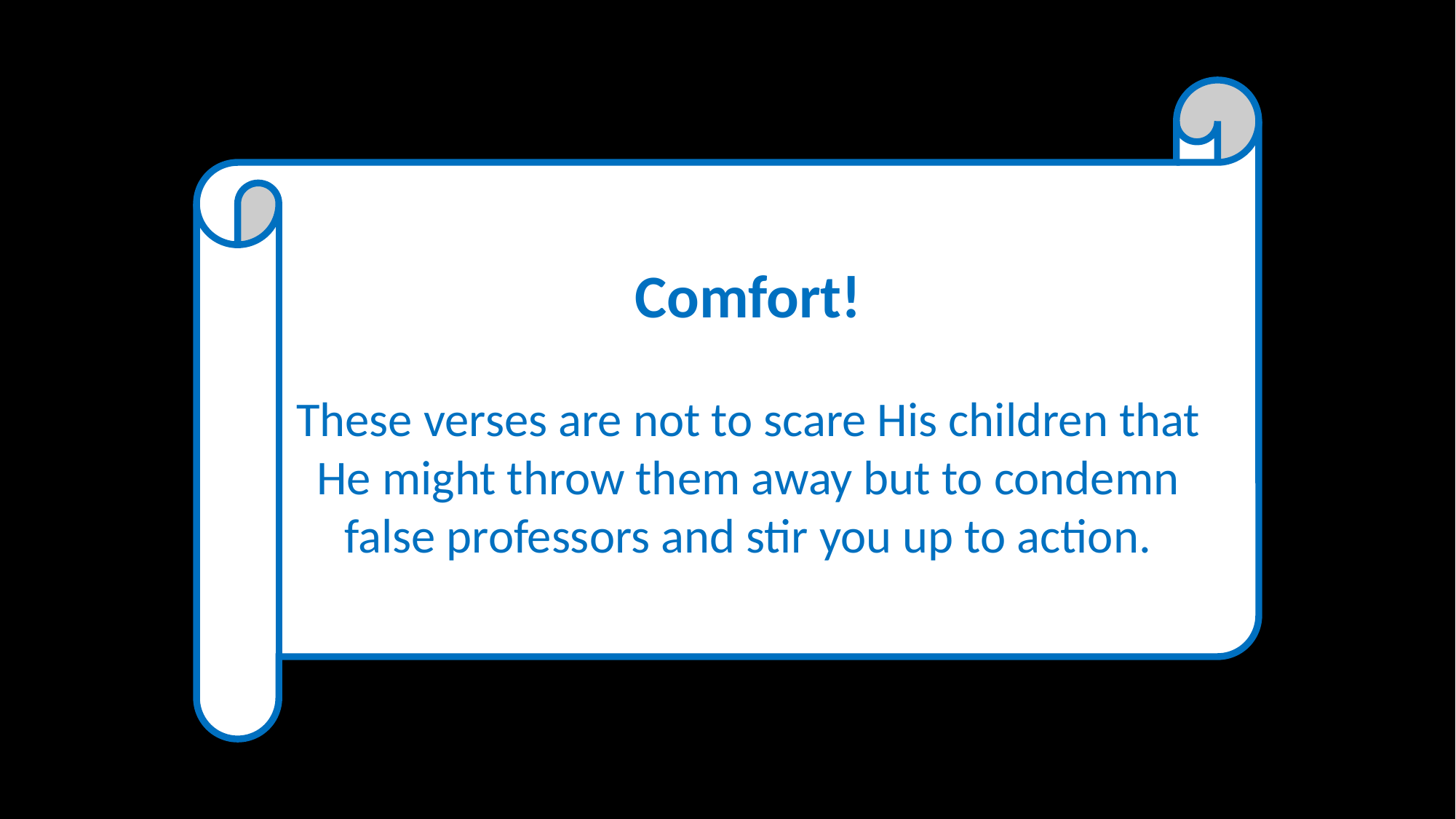

Comfort!

These verses are not to scare His children that He might throw them away but to condemn false professors and stir you up to action.